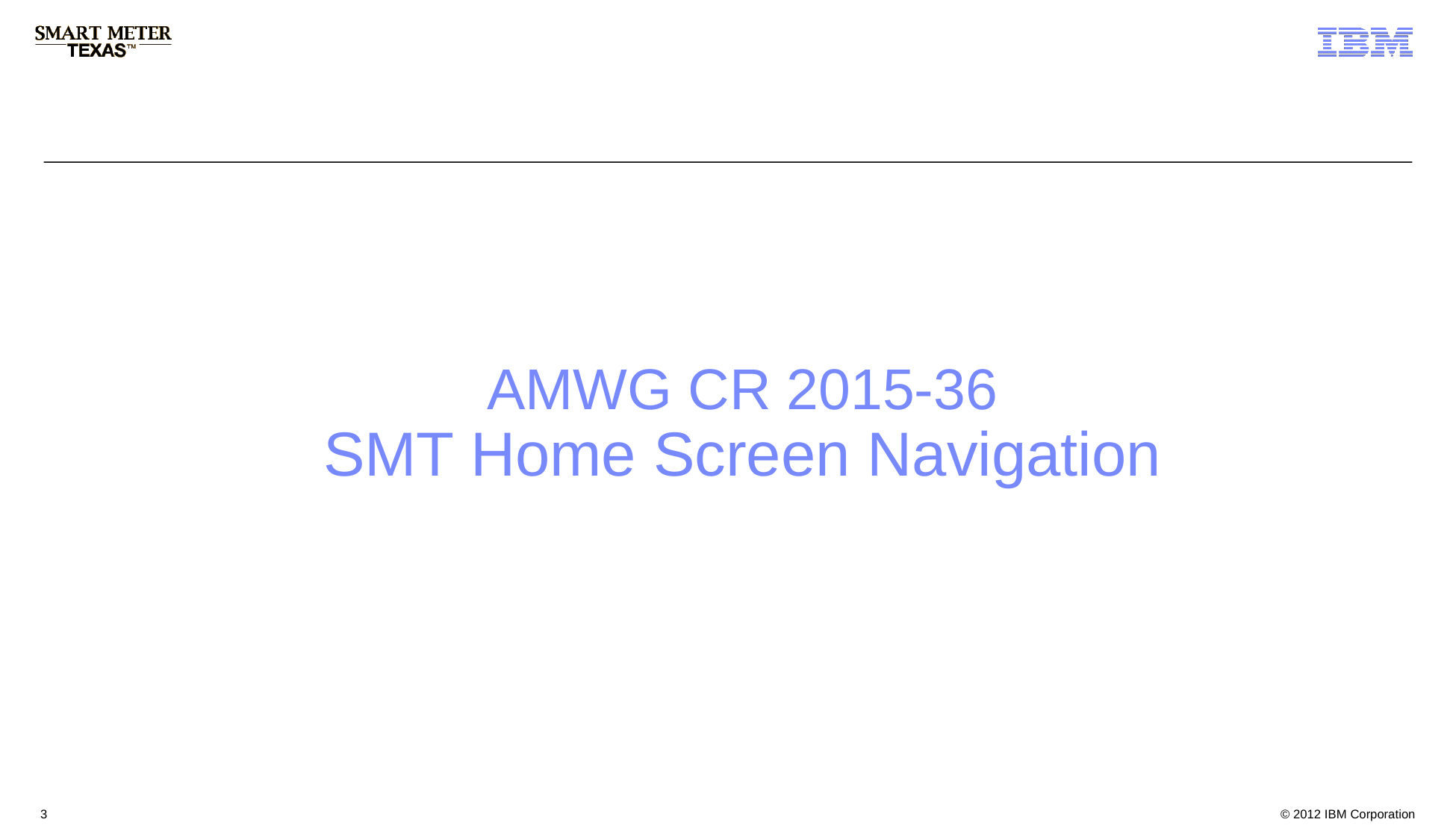

AMWG CR 2015-36
 SMT Home Screen Navigation
3
3